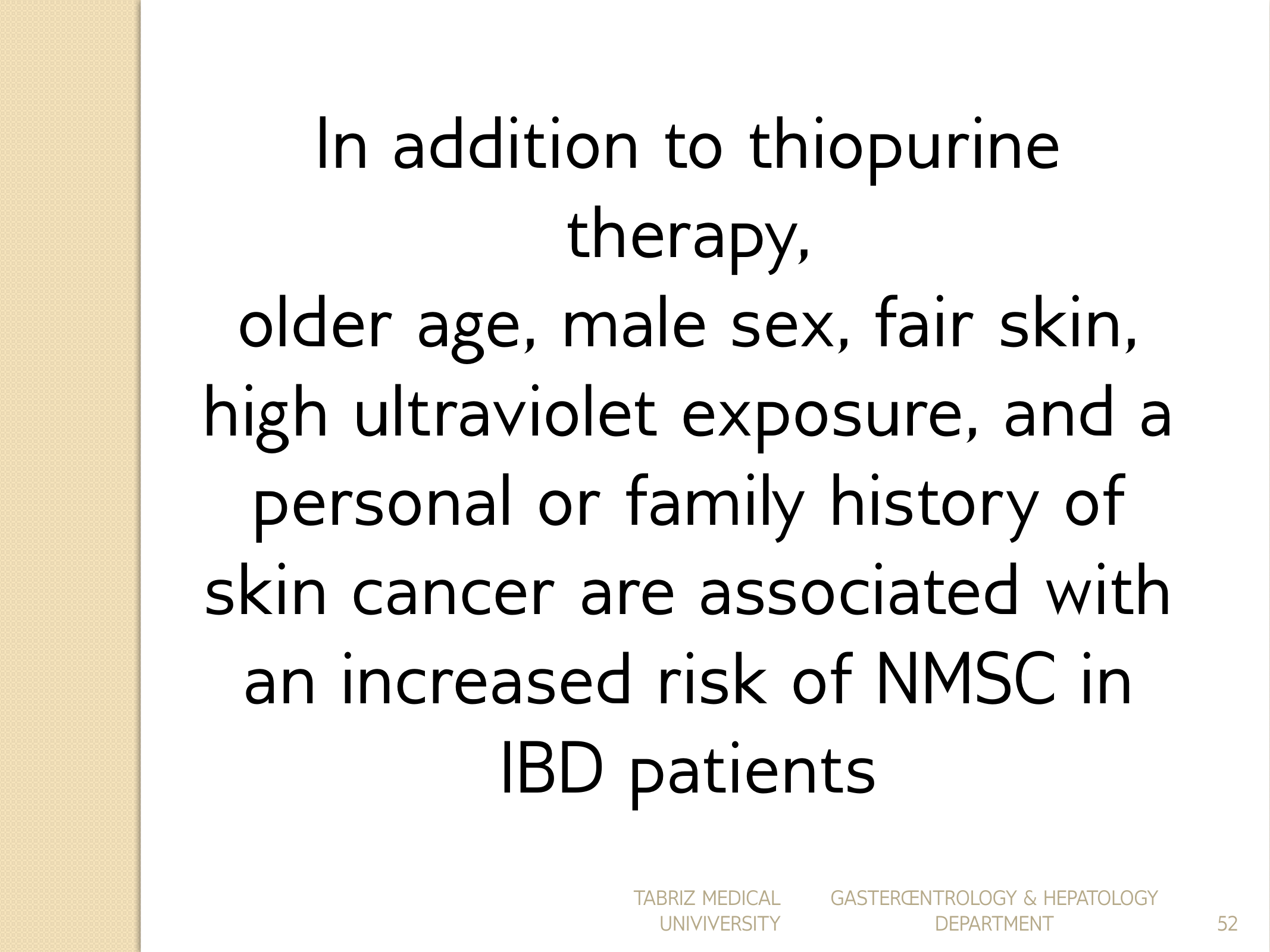

In addition to thiopurine therapy,
older age, male sex, fair skin, high ultraviolet exposure, and a
personal or family history of skin cancer are associated with
an increased risk of NMSC in IBD patients
TABRIZ MEDICAL UNIVIVERSITY
GASTEROENTROLOGY & HEPATOLOGY DEPARTMENT
52